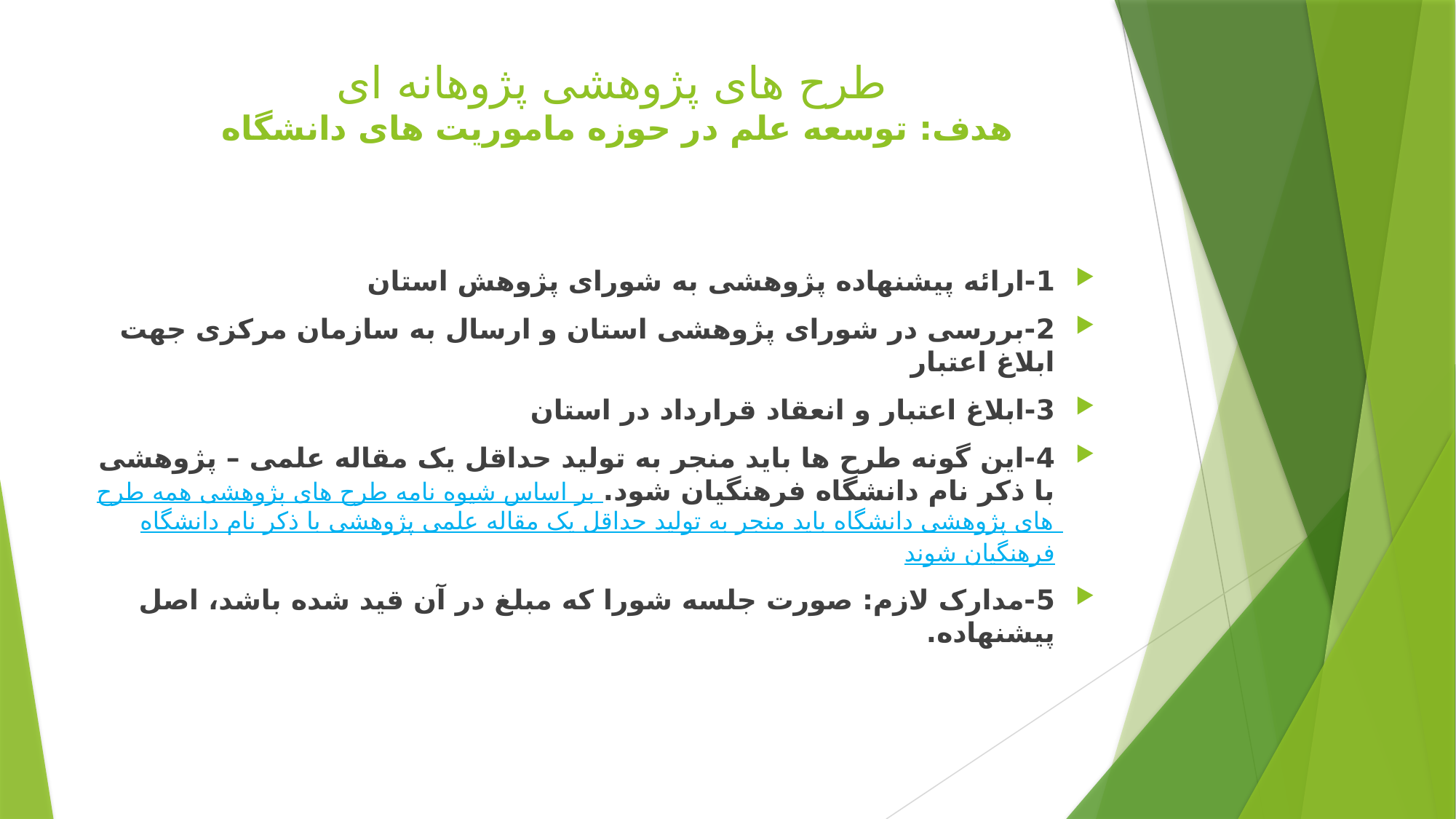

# طرح های پژوهشی پژوهانه ای هدف: توسعه علم در حوزه ماموریت های دانشگاه
1-ارائه پیشنهاده پژوهشی به شورای پژوهش استان
2-بررسی در شورای پژوهشی استان و ارسال به سازمان مرکزی جهت ابلاغ اعتبار
3-ابلاغ اعتبار و انعقاد قرارداد در استان
4-این گونه طرح ها باید منجر به تولید حداقل یک مقاله علمی – پژوهشی با ذکر نام دانشگاه فرهنگیان شود. بر اساس شیوه نامه طرح های پژوهشی همه طرح های پژوهشی دانشگاه باید منجر به تولید حداقل یک مقاله علمی پژوهشی با ذکر نام دانشگاه فرهنگیان شوند
5-مدارک لازم: صورت جلسه شورا که مبلغ در آن قید شده باشد، اصل پیشنهاده.